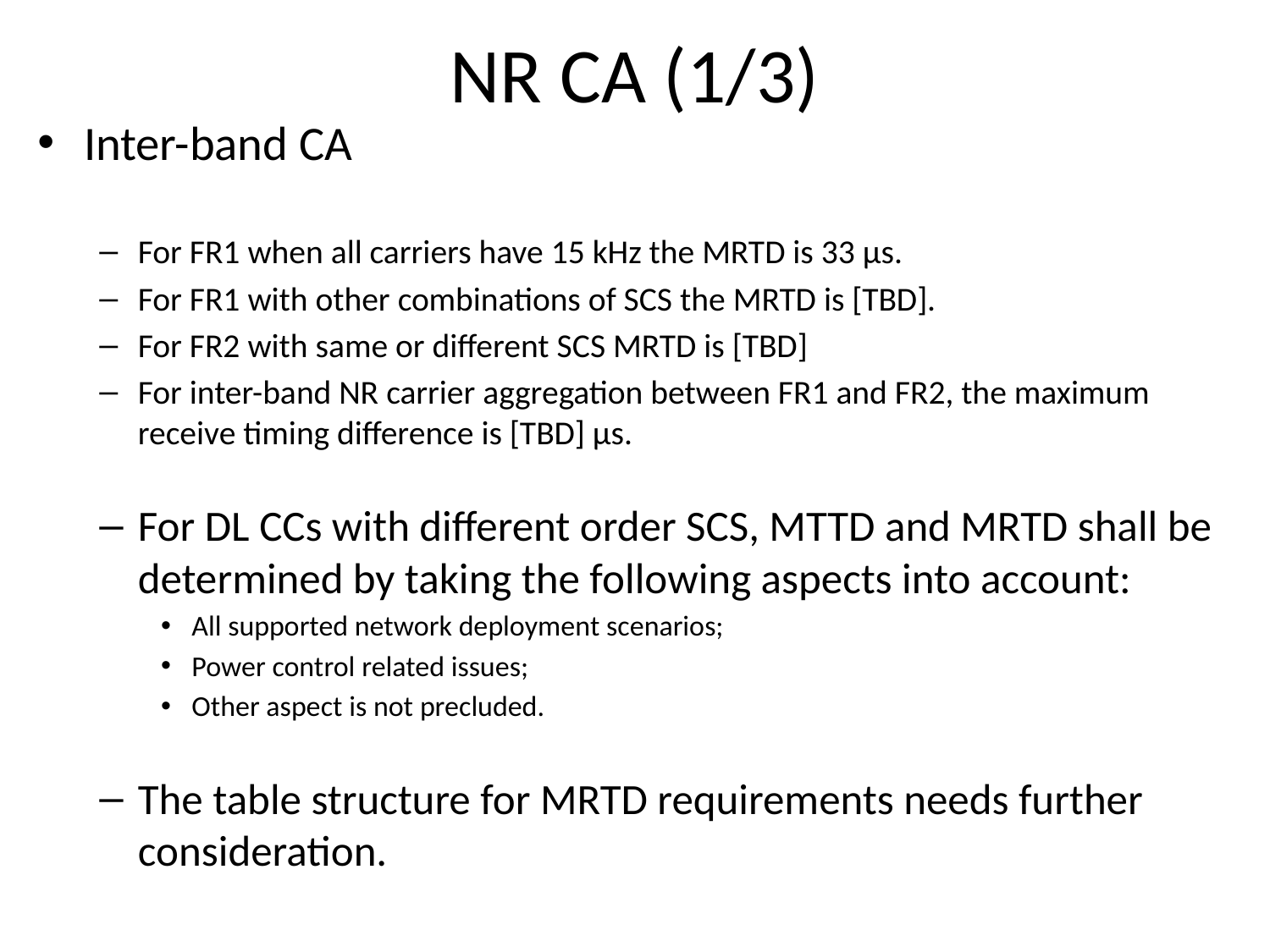

# NR CA (1/3)
Inter-band CA

For FR1 when all carriers have 15 kHz the MRTD is 33 µs.
For FR1 with other combinations of SCS the MRTD is [TBD].
For FR2 with same or different SCS MRTD is [TBD]
For inter-band NR carrier aggregation between FR1 and FR2, the maximum receive timing difference is [TBD] µs.

For DL CCs with different order SCS, MTTD and MRTD shall be determined by taking the following aspects into account:
All supported network deployment scenarios;
Power control related issues;
Other aspect is not precluded.

The table structure for MRTD requirements needs further consideration.